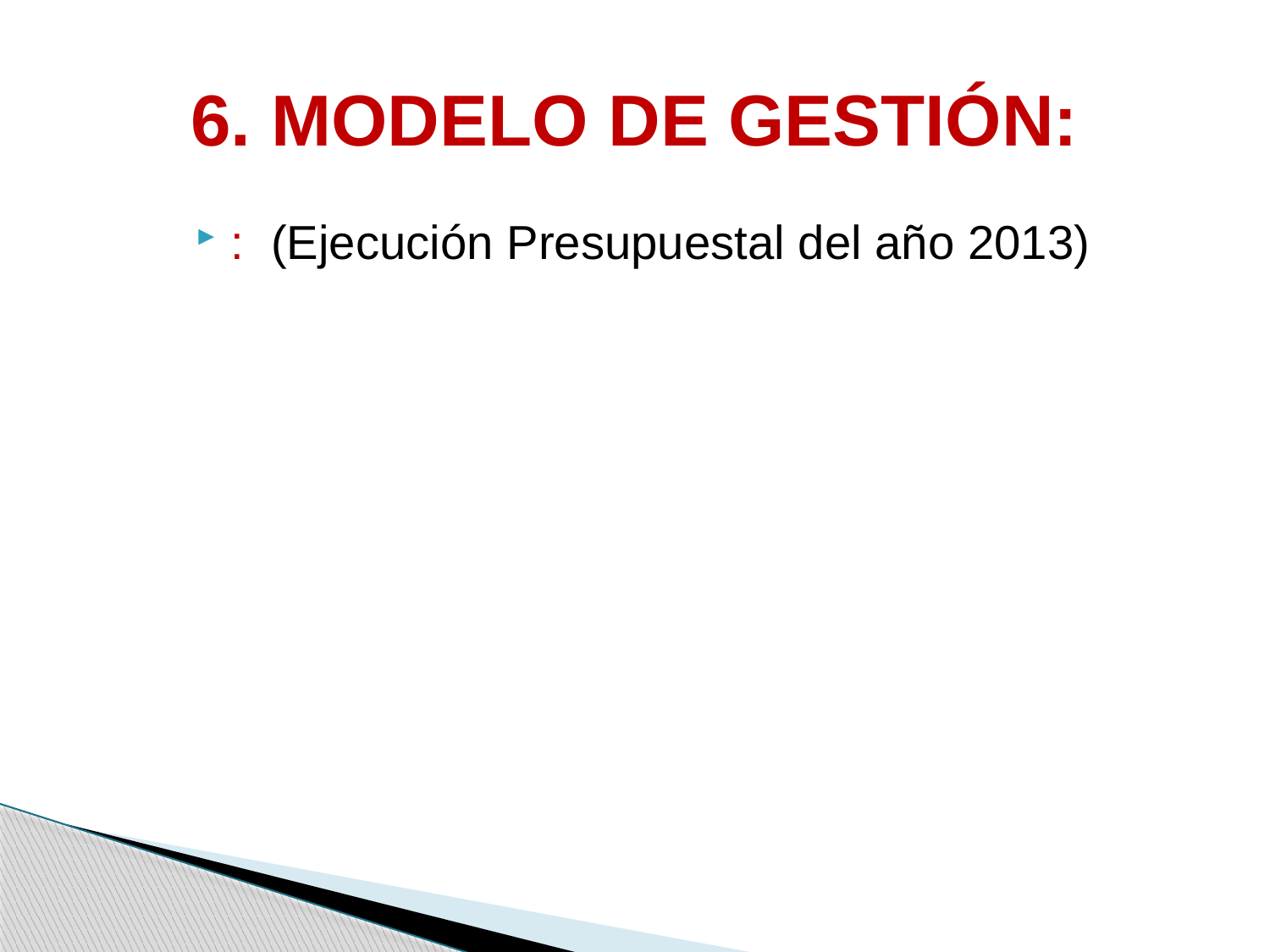

# 6. MODELO DE GESTIÓN:
:  (Ejecución Presupuestal del año 2013)